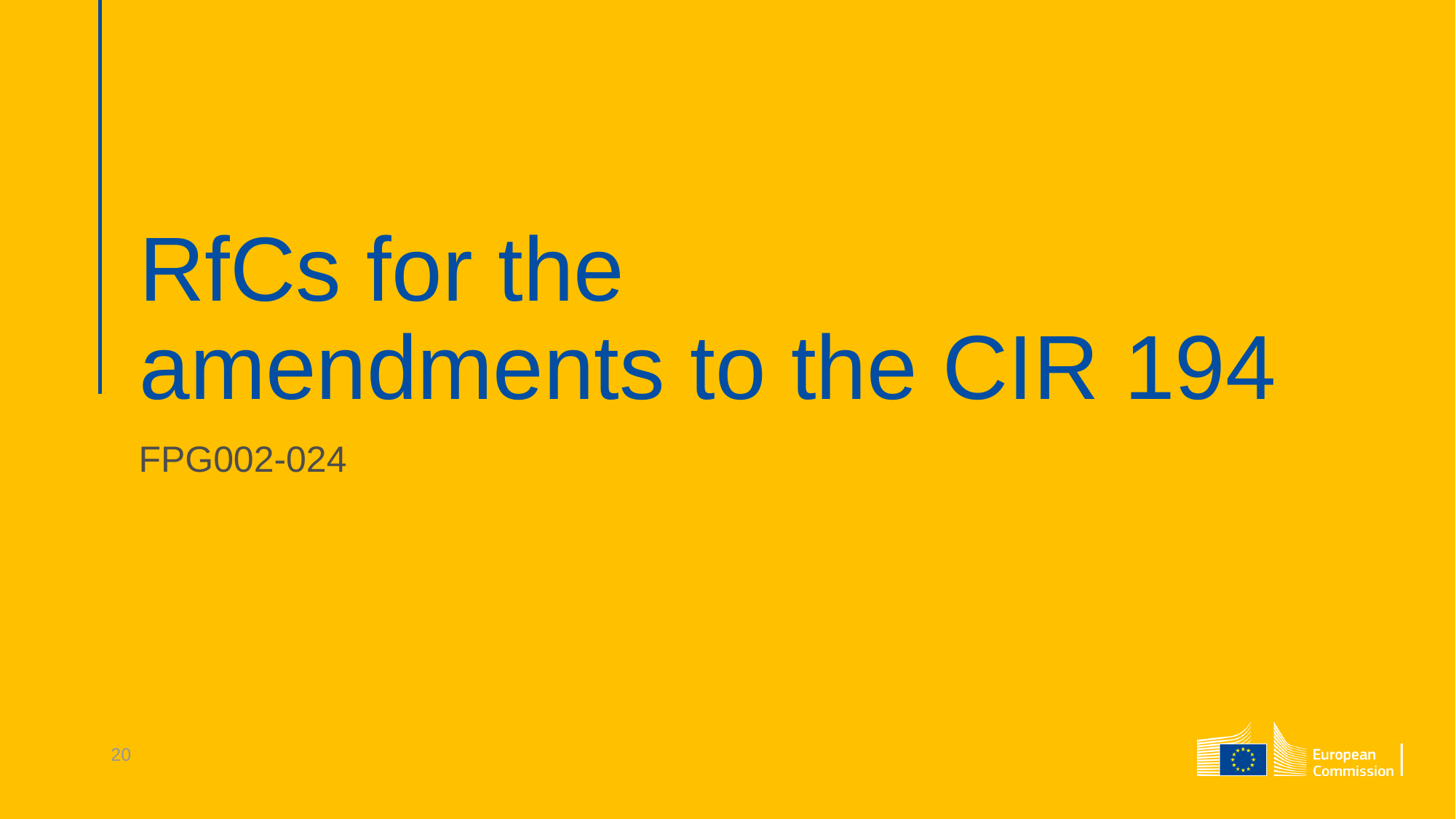

# RfCs for the amendments to the CIR 194
FPG002-024
20